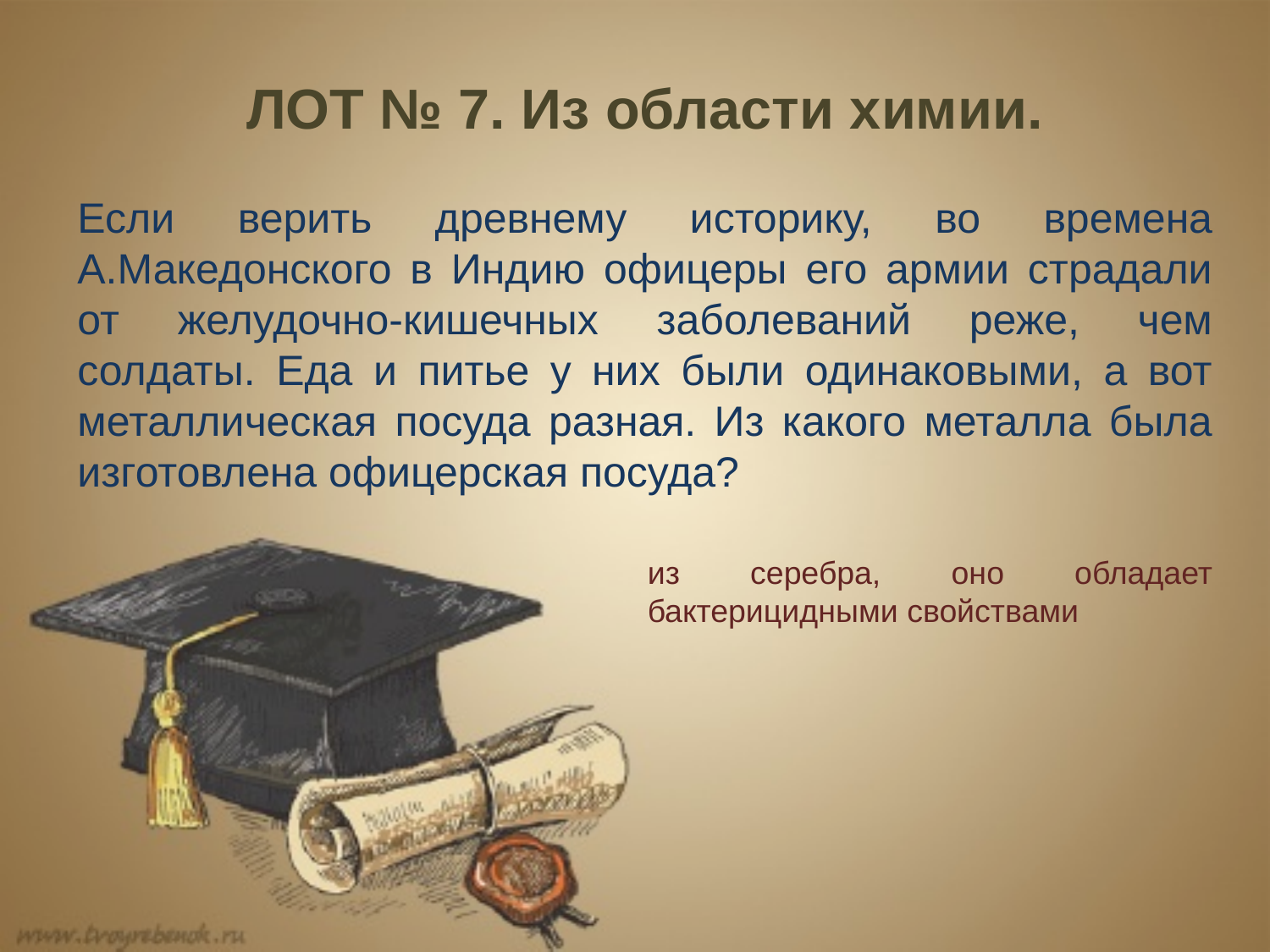

ЛОТ № 7. Из области химии.

Если верить древнему историку, во времена А.Македонского в Индию офицеры его армии страдали от желудочно-кишечных заболеваний реже, чем солдаты. Еда и питье у них были одинаковыми, а вот металлическая посуда разная. Из какого металла была изготовлена офицерская посуда?

из серебра, оно обладает бактерицидными свойствами